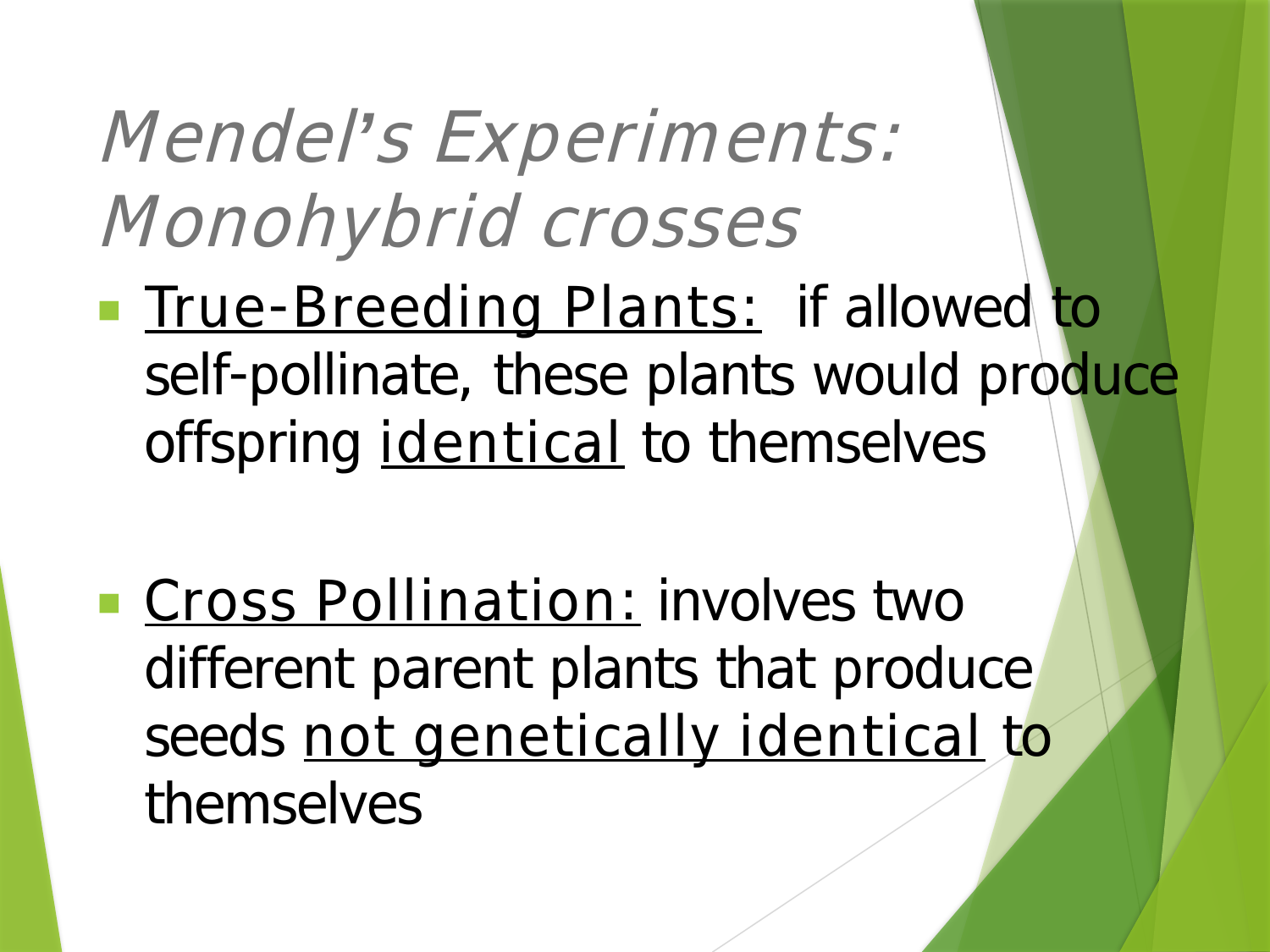

# Mendel’s Experiments: Monohybrid crosses
True-Breeding Plants:  if allowed to self-pollinate, these plants would produce offspring identical to themselves

Cross Pollination: involves two different parent plants that produce seeds not genetically identical to themselves